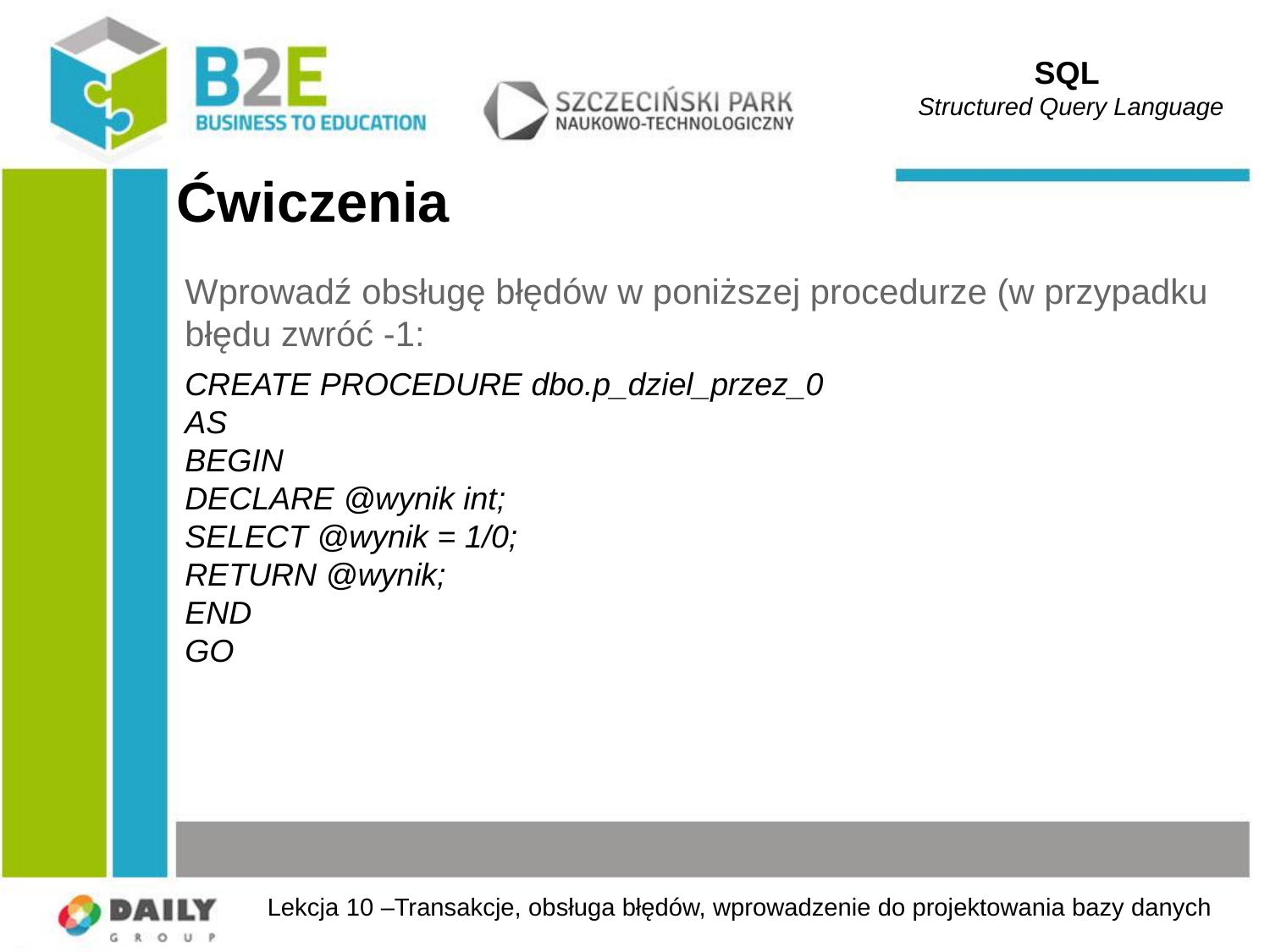

SQL
Structured Query Language
# Ćwiczenia
Wprowadź obsługę błędów w poniższej procedurze (w przypadku błędu zwróć -1:
CREATE PROCEDURE dbo.p_dziel_przez_0
AS
BEGIN
DECLARE @wynik int;
SELECT @wynik = 1/0;
RETURN @wynik;
END
GO
Lekcja 10 –Transakcje, obsługa błędów, wprowadzenie do projektowania bazy danych